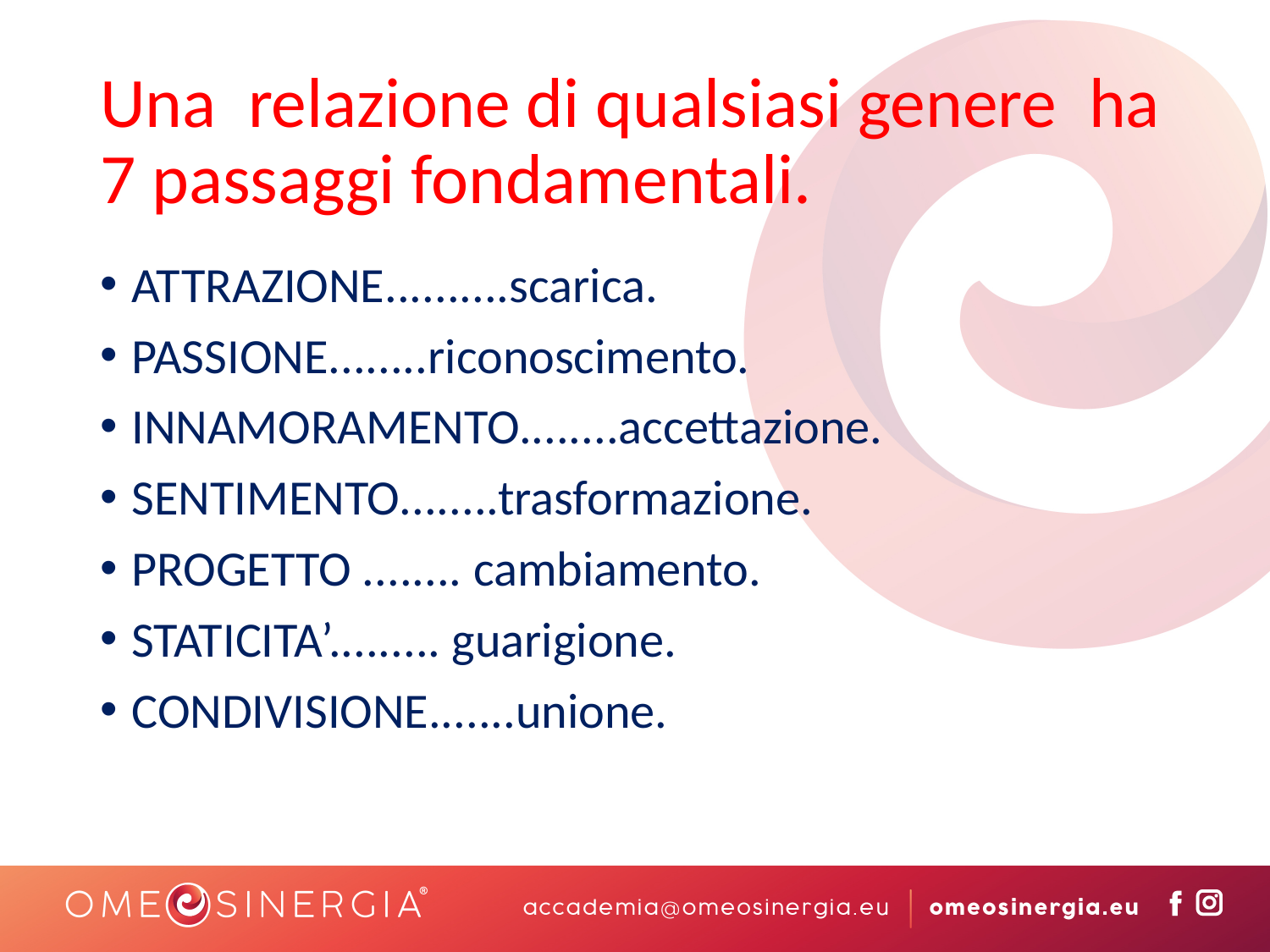

# Una  relazione di qualsiasi genere  ha 7 passaggi fondamentali.
ATTRAZIONE..........scarica.
PASSIONE........riconoscimento.
INNAMORAMENTO........accettazione.
SENTIMENTO........trasformazione.
PROGETTO ........ cambiamento.
STATICITA’......... guarigione.
CONDIVISIONE.......unione.